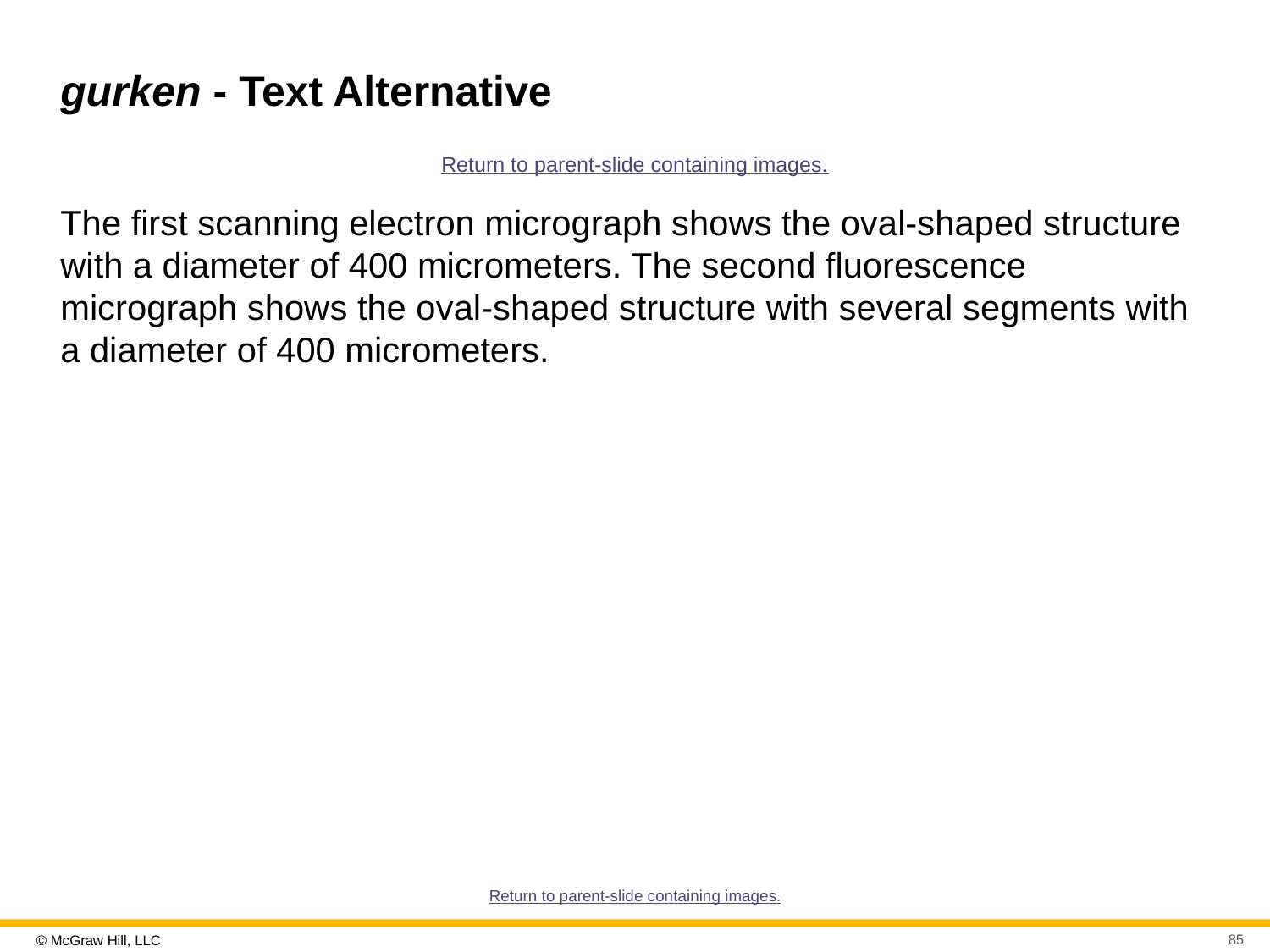

# gurken - Text Alternative
Return to parent-slide containing images.
The first scanning electron micrograph shows the oval-shaped structure with a diameter of 400 micrometers. The second fluorescence micrograph shows the oval-shaped structure with several segments with a diameter of 400 micrometers.
Return to parent-slide containing images.
85